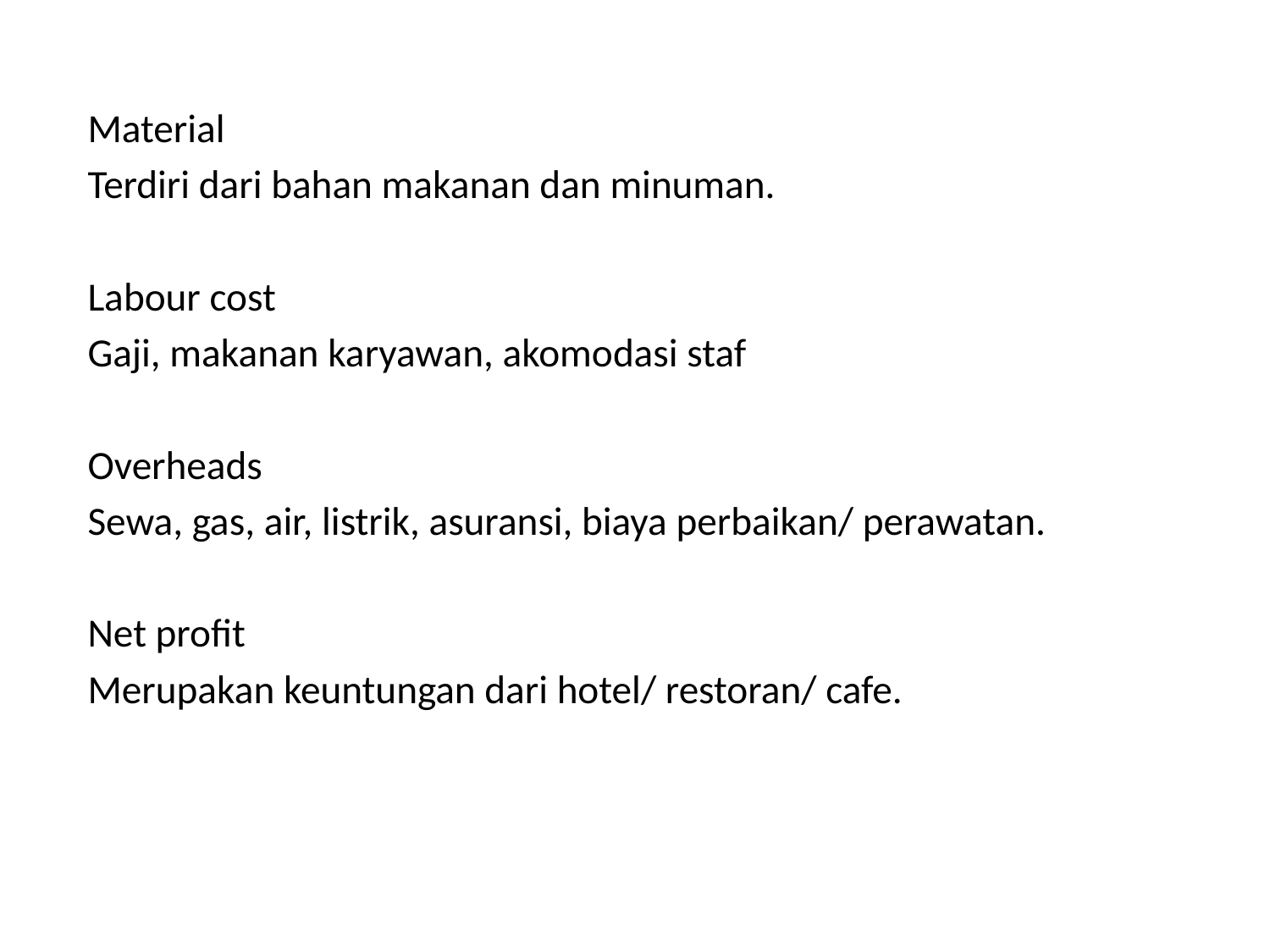

Material
Terdiri dari bahan makanan dan minuman.

Labour cost
Gaji, makanan karyawan, akomodasi staf

Overheads
Sewa, gas, air, listrik, asuransi, biaya perbaikan/ perawatan.

Net profit
Merupakan keuntungan dari hotel/ restoran/ cafe.